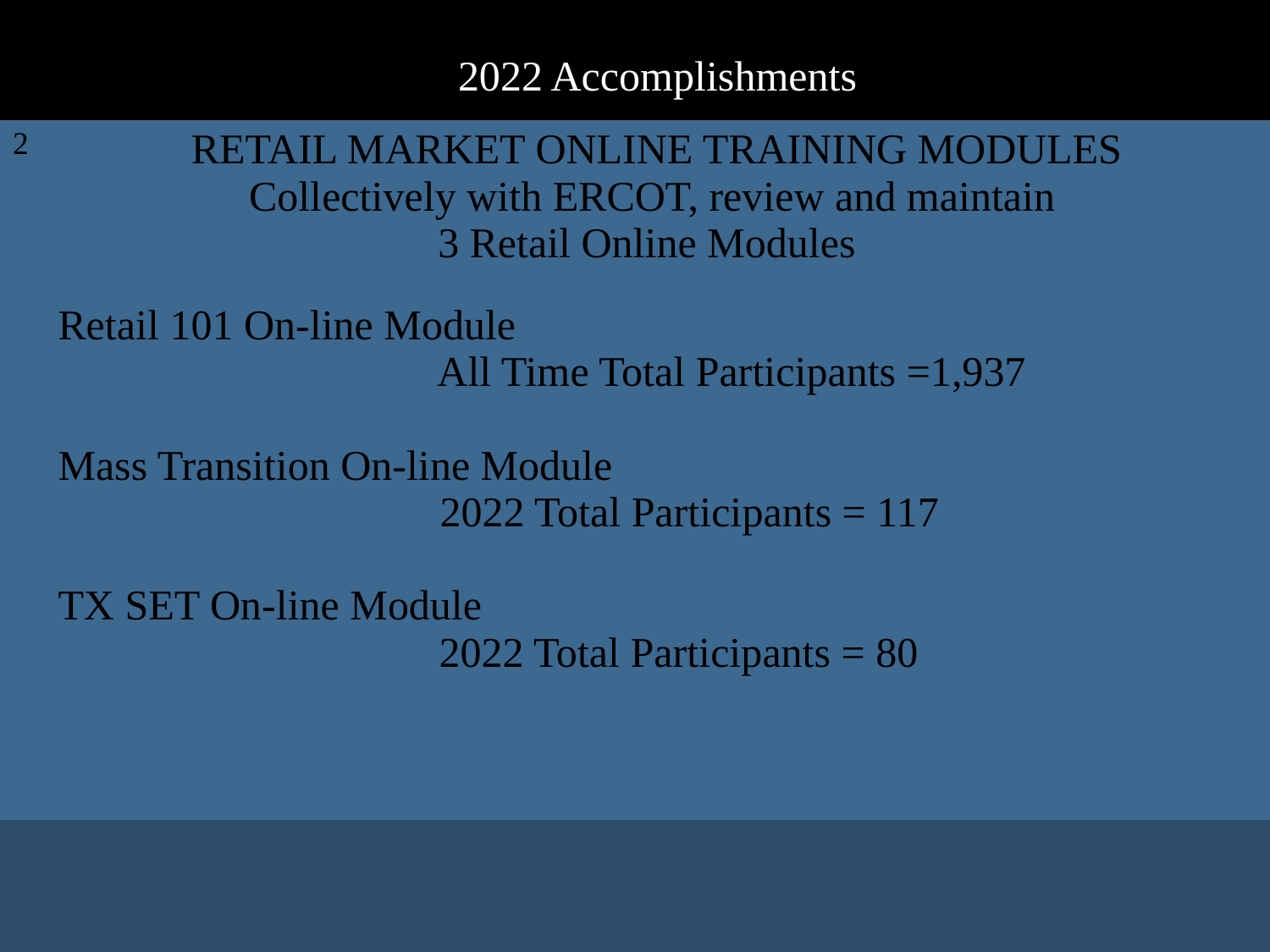

|  | 2022 Accomplishments |
| --- | --- |
| 2 | RETAIL MARKET ONLINE TRAINING MODULES Collectively with ERCOT, review and maintain 3 Retail Online Modules Retail 101 On-line Module All Time Total Participants =1,937 Mass Transition On-line Module 2022 Total Participants = 117 TX SET On-line Module 2022 Total Participants = 80 |
|  |  |
# Accomplishments for 2022